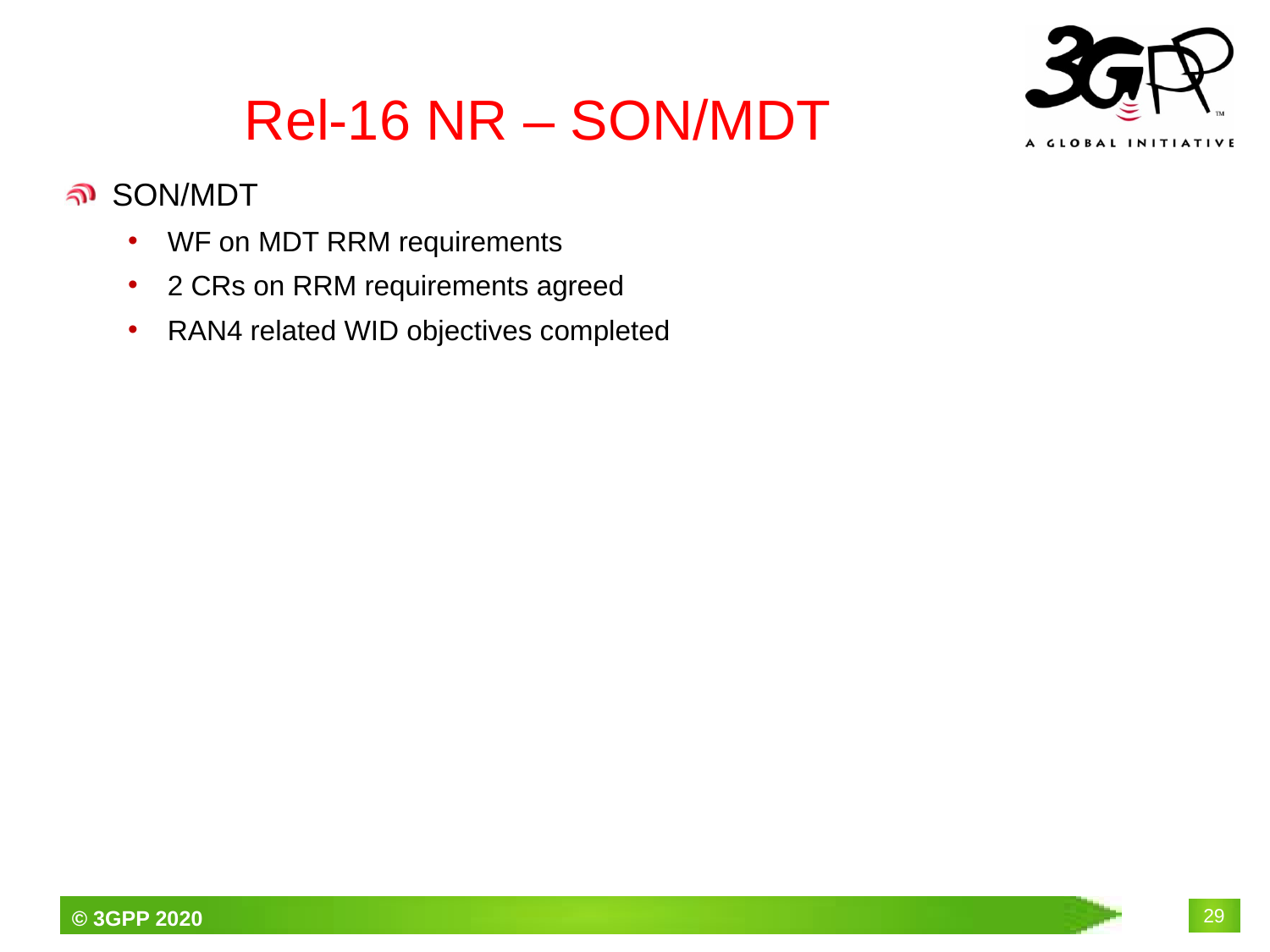

# Rel-16 NR – SON/MDT
SON/MDT
WF on MDT RRM requirements
2 CRs on RRM requirements agreed
RAN4 related WID objectives completed